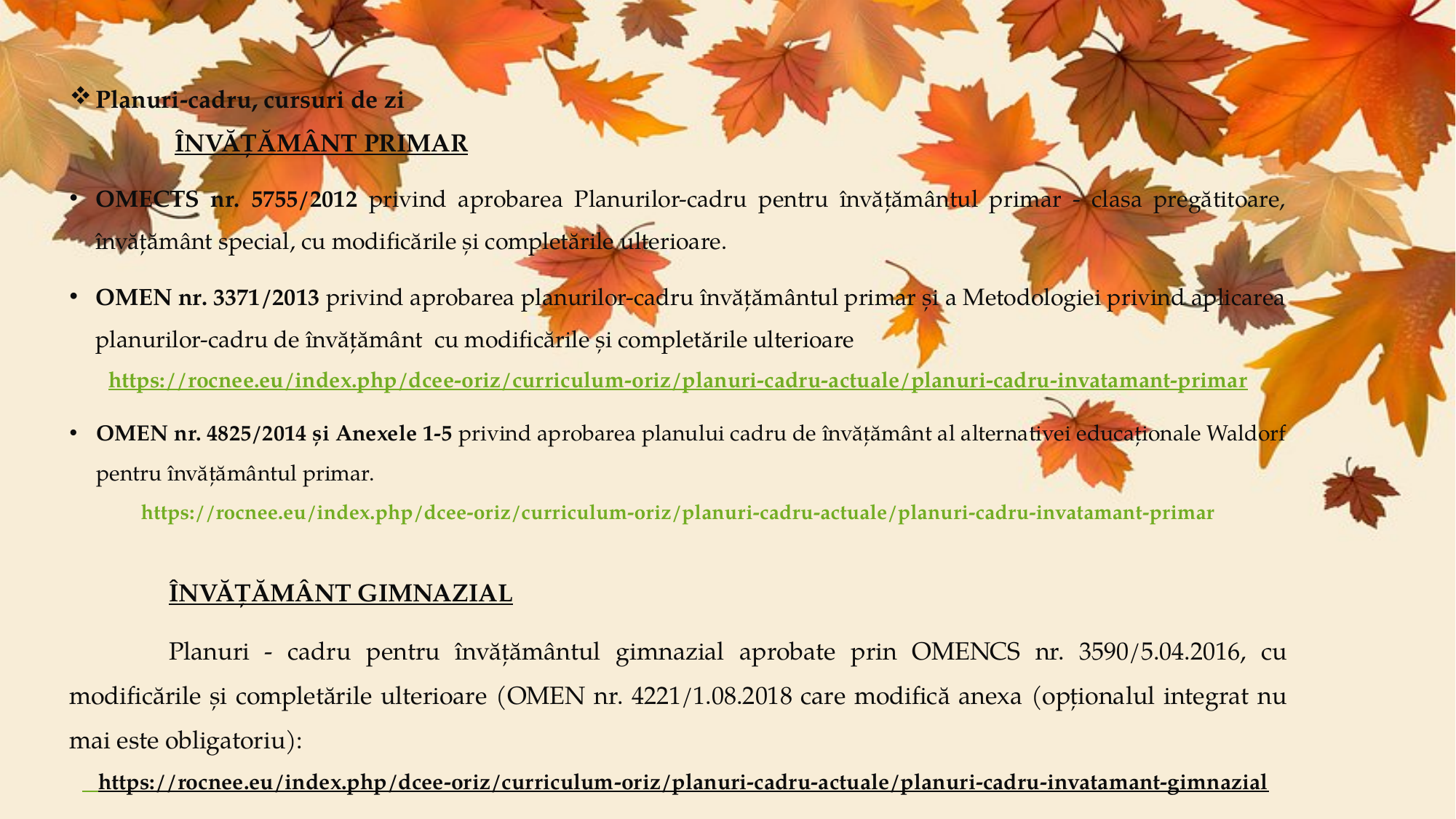

Planuri-cadru, cursuri de zi
                 ÎNVĂȚĂMÂNT PRIMAR
OMECTS nr. 5755/2012 privind aprobarea Planurilor-cadru pentru învățământul primar - clasa pregătitoare, învățământ special, cu modificările și completările ulterioare.
OMEN nr. 3371/2013 privind aprobarea planurilor-cadru învățământul primar și a Metodologiei privind aplicarea planurilor-cadru de învățământ  cu modificările și completările ulterioare
https://rocnee.eu/index.php/dcee-oriz/curriculum-oriz/planuri-cadru-actuale/planuri-cadru-invatamant-primar
OMEN nr. 4825/2014 și Anexele 1-5 privind aprobarea planului cadru de învățământ al alternativei educaționale Waldorf pentru învățământul primar.
https://rocnee.eu/index.php/dcee-oriz/curriculum-oriz/planuri-cadru-actuale/planuri-cadru-invatamant-primar

	ÎNVĂȚĂMÂNT GIMNAZIAL
	Planuri - cadru pentru învățământul gimnazial aprobate prin OMENCS nr. 3590/5.04.2016, cu modificările și completările ulterioare (OMEN nr. 4221/1.08.2018 care modifică anexa (opționalul integrat nu mai este obligatoriu):
   https://rocnee.eu/index.php/dcee-oriz/curriculum-oriz/planuri-cadru-actuale/planuri-cadru-invatamant-gimnazial